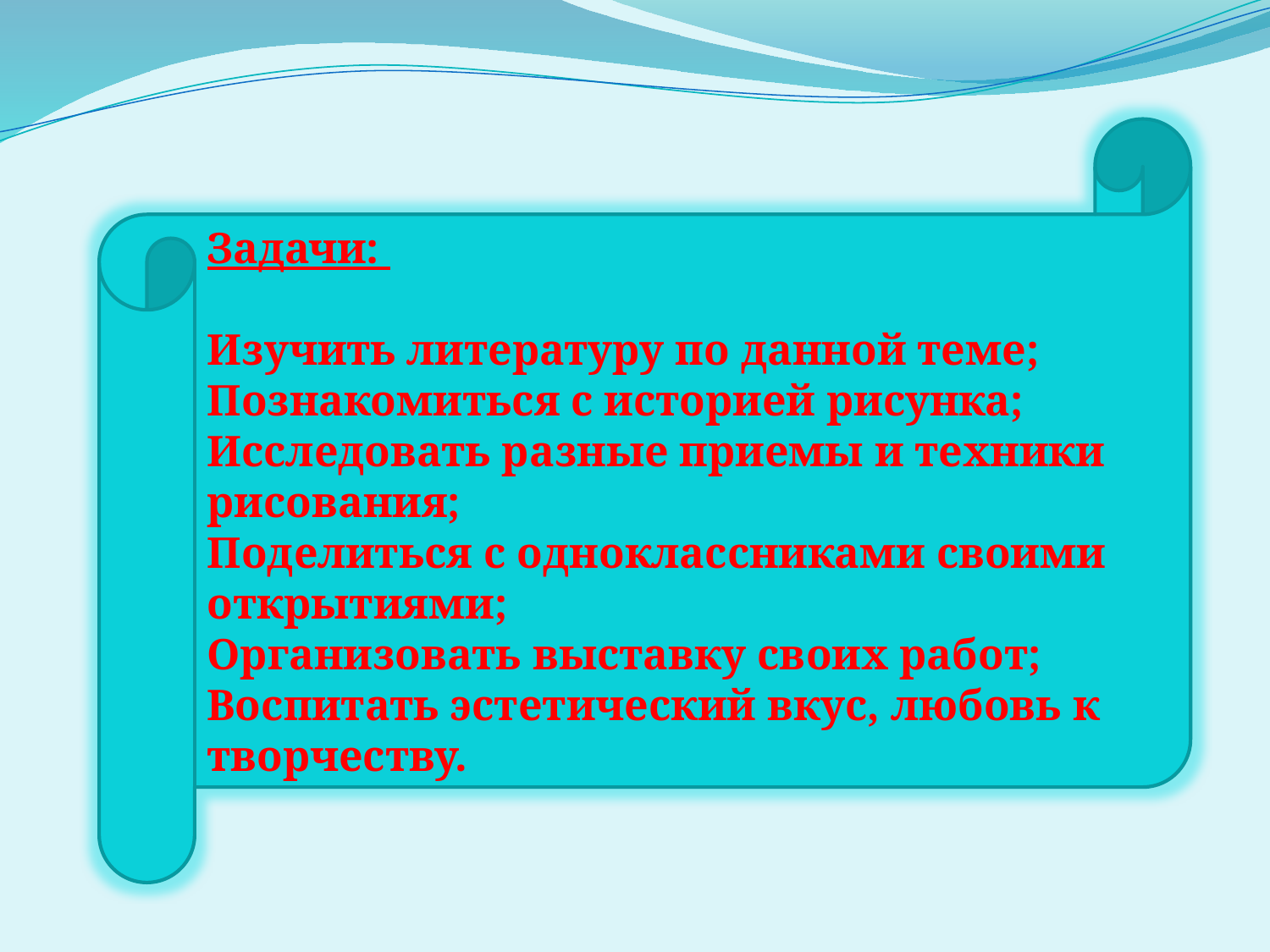

Задачи:

Изучить литературу по данной теме;
Познакомиться с историей рисунка;
Исследовать разные приемы и техники рисования;
Поделиться с одноклассниками своими открытиями;
Организовать выставку своих работ;
Воспитать эстетический вкус, любовь к творчеству.